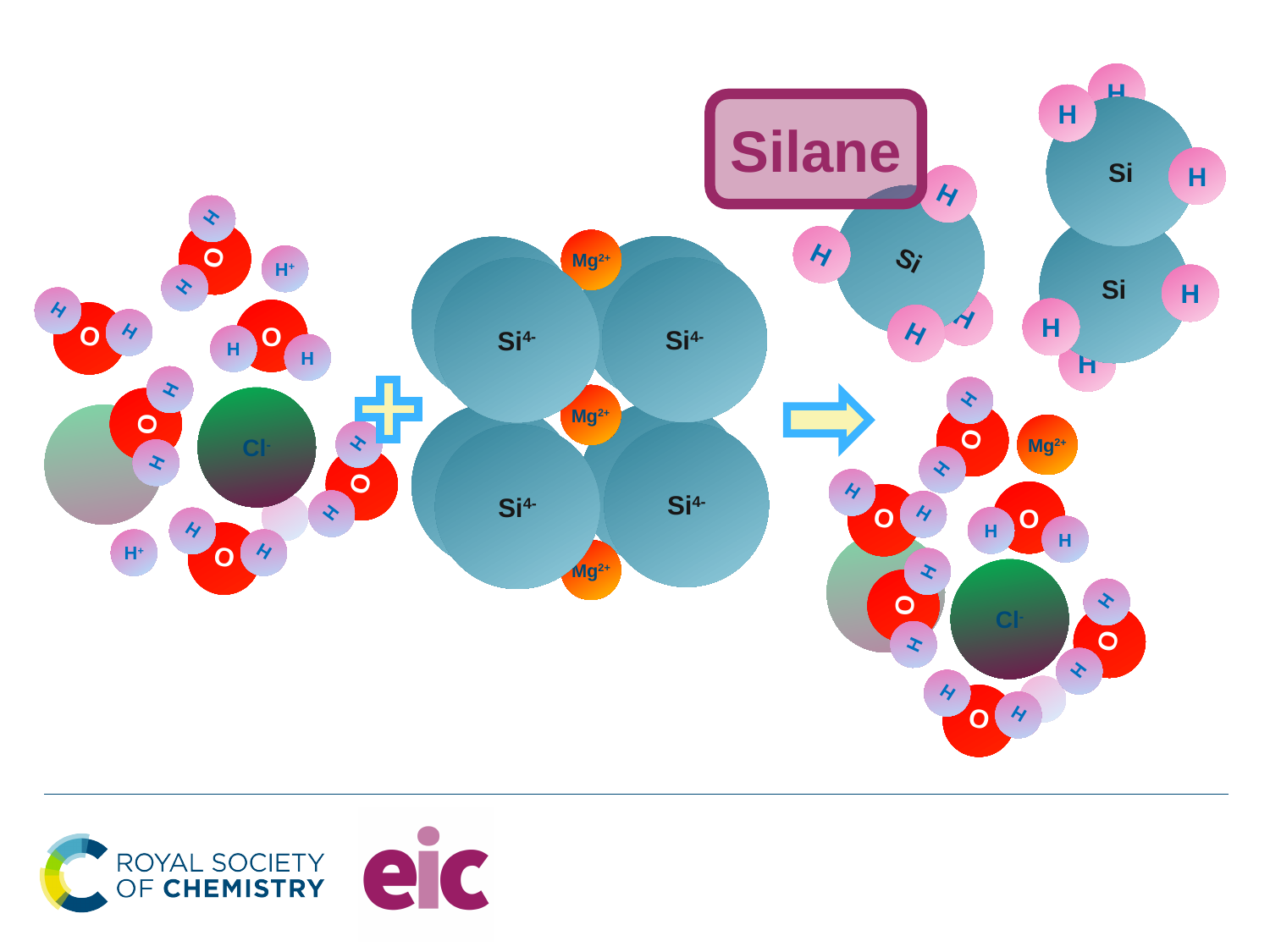

Silane
H
H
Si
Si
H
H
H
H
H
Si
H
H
H
O
H
H
Mg2+

H+
Si4-
Si4-
O
H
H
O
H
H

O
H
H
Mg2+
Cl-

O
H
H

Mg2+
Si4-
Si4-
O
H
H
O
H
H
O
H
H

O
H
H
H+

Mg2+
Cl-
O
H
H
O
H
H

O
H
H